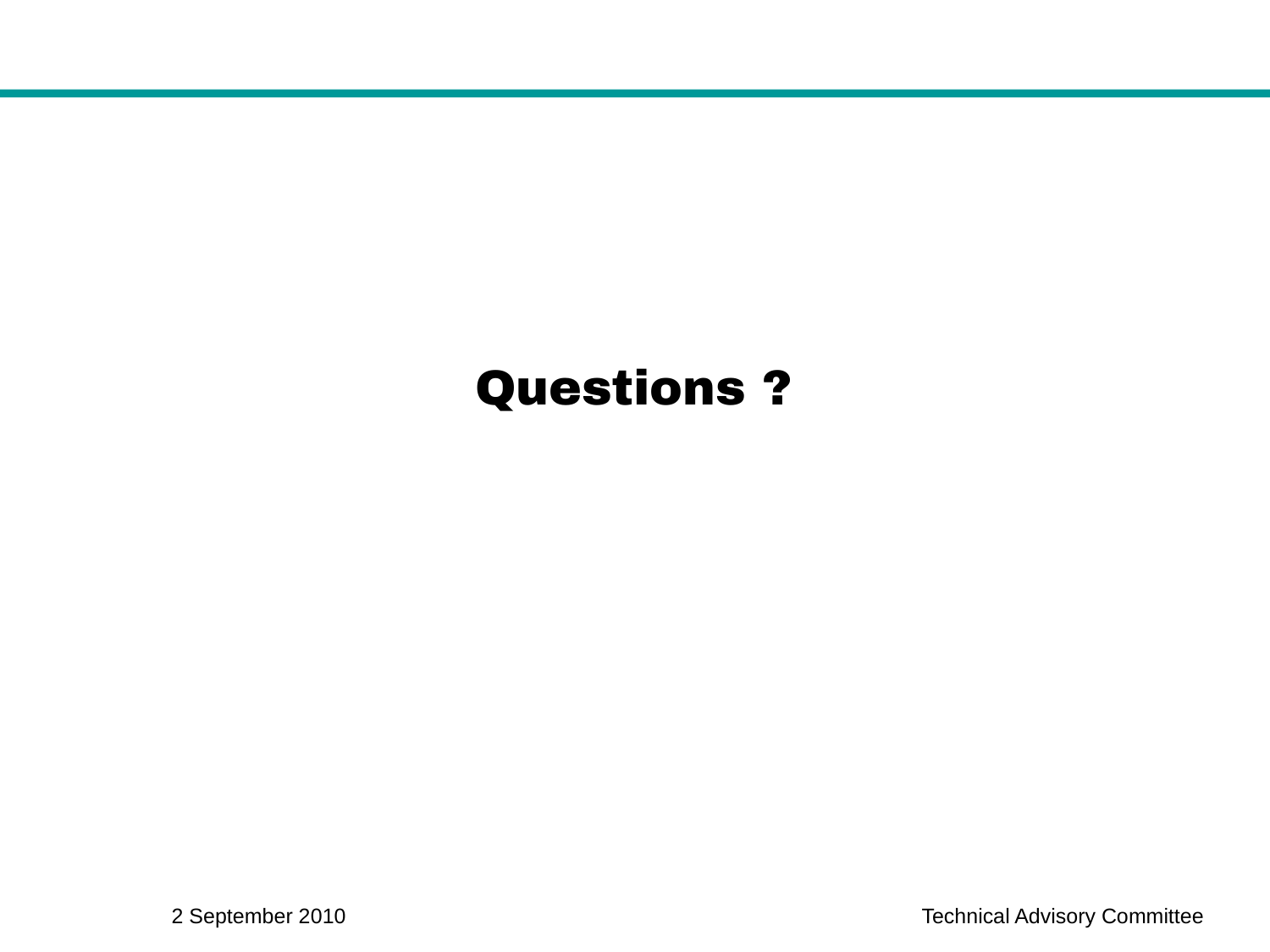

Questions ?
2 September 2010
Technical Advisory Committee